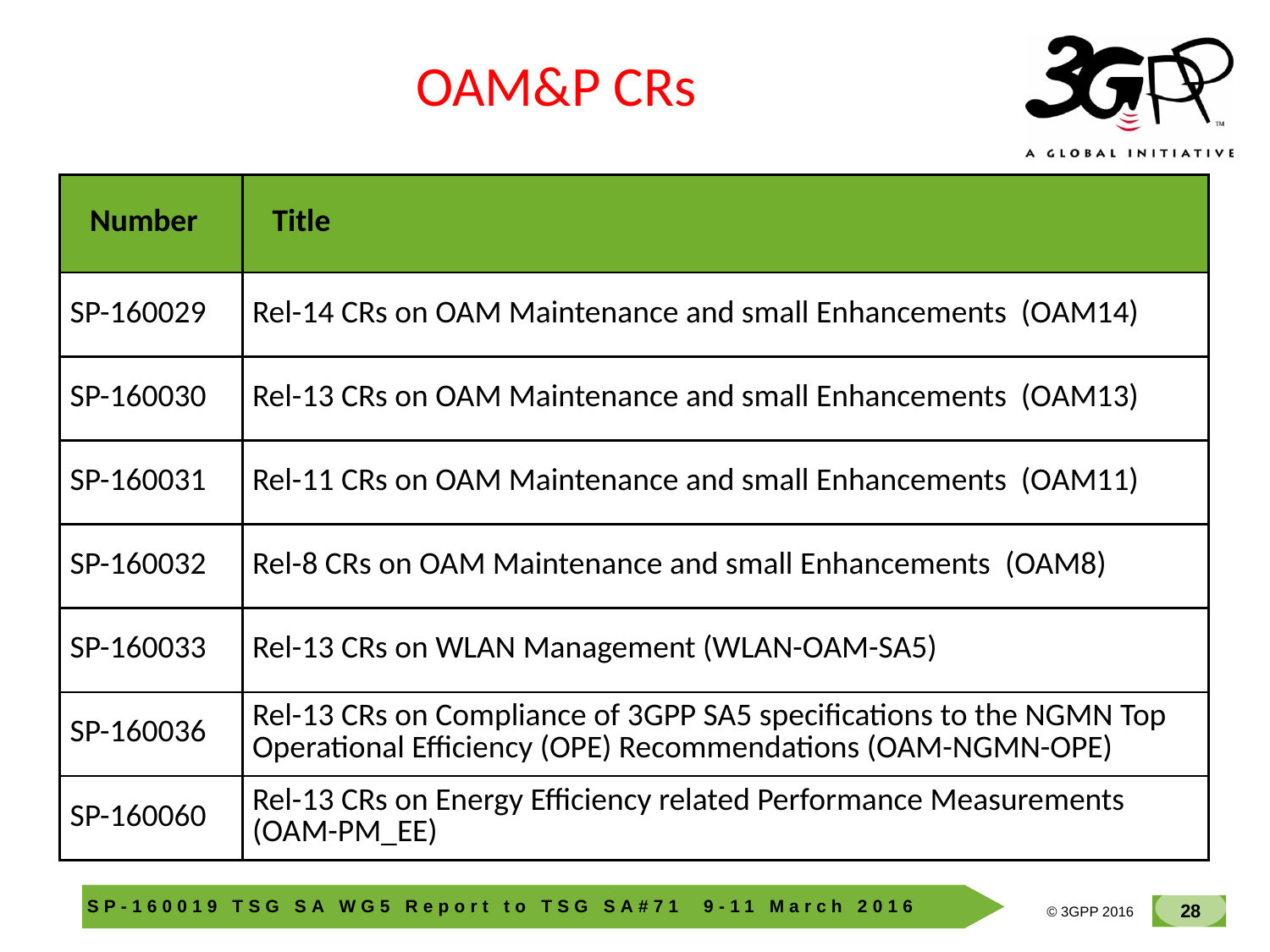

OAM&P CRs
| Number | Title |
| --- | --- |
| SP-160029 | Rel-14 CRs on OAM Maintenance and small Enhancements (OAM14) |
| SP-160030 | Rel-13 CRs on OAM Maintenance and small Enhancements (OAM13) |
| SP-160031 | Rel-11 CRs on OAM Maintenance and small Enhancements (OAM11) |
| SP-160032 | Rel-8 CRs on OAM Maintenance and small Enhancements (OAM8) |
| SP-160033 | Rel-13 CRs on WLAN Management (WLAN-OAM-SA5) |
| SP-160036 | Rel-13 CRs on Compliance of 3GPP SA5 specifications to the NGMN Top Operational Efficiency (OPE) Recommendations (OAM-NGMN-OPE) |
| SP-160060 | Rel-13 CRs on Energy Efficiency related Performance Measurements (OAM-PM\_EE) |